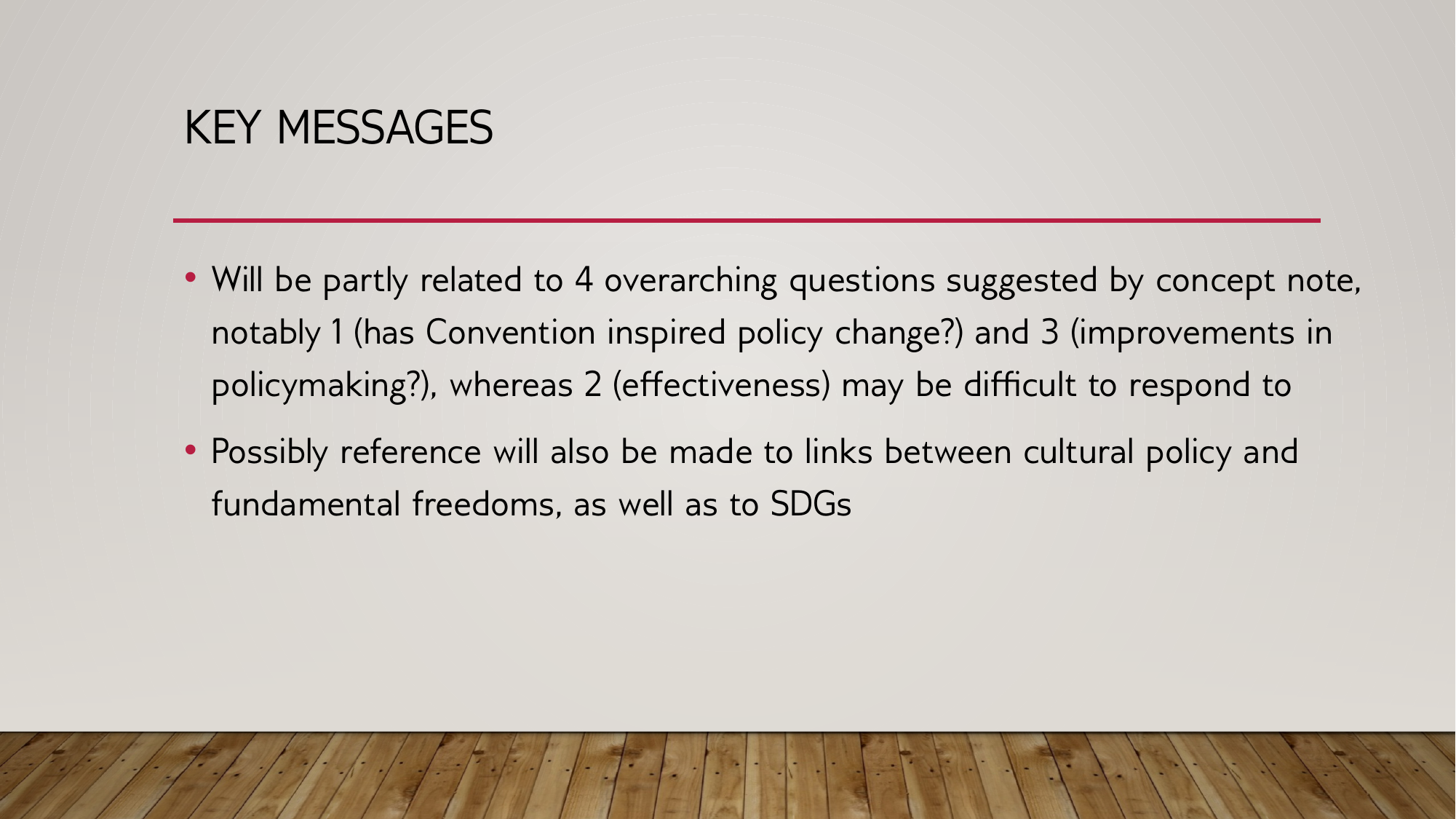

# Key messages
Will be partly related to 4 overarching questions suggested by concept note, notably 1 (has Convention inspired policy change?) and 3 (improvements in policymaking?), whereas 2 (effectiveness) may be difficult to respond to
Possibly reference will also be made to links between cultural policy and fundamental freedoms, as well as to SDGs